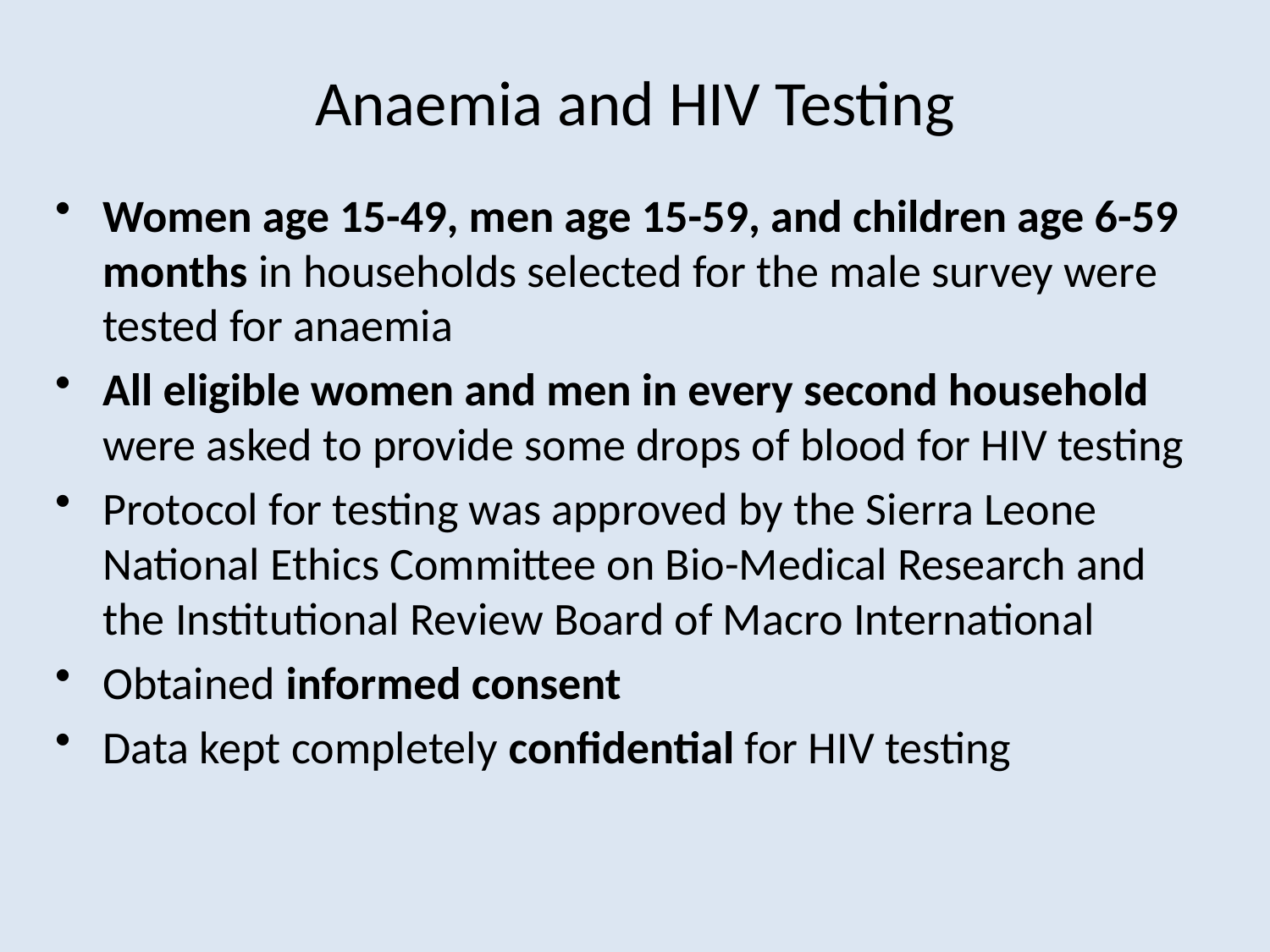

# Anaemia and HIV Testing
Women age 15-49, men age 15-59, and children age 6-59 months in households selected for the male survey were tested for anaemia
All eligible women and men in every second household were asked to provide some drops of blood for HIV testing
Protocol for testing was approved by the Sierra Leone National Ethics Committee on Bio-Medical Research and the Institutional Review Board of Macro International
Obtained informed consent
Data kept completely confidential for HIV testing